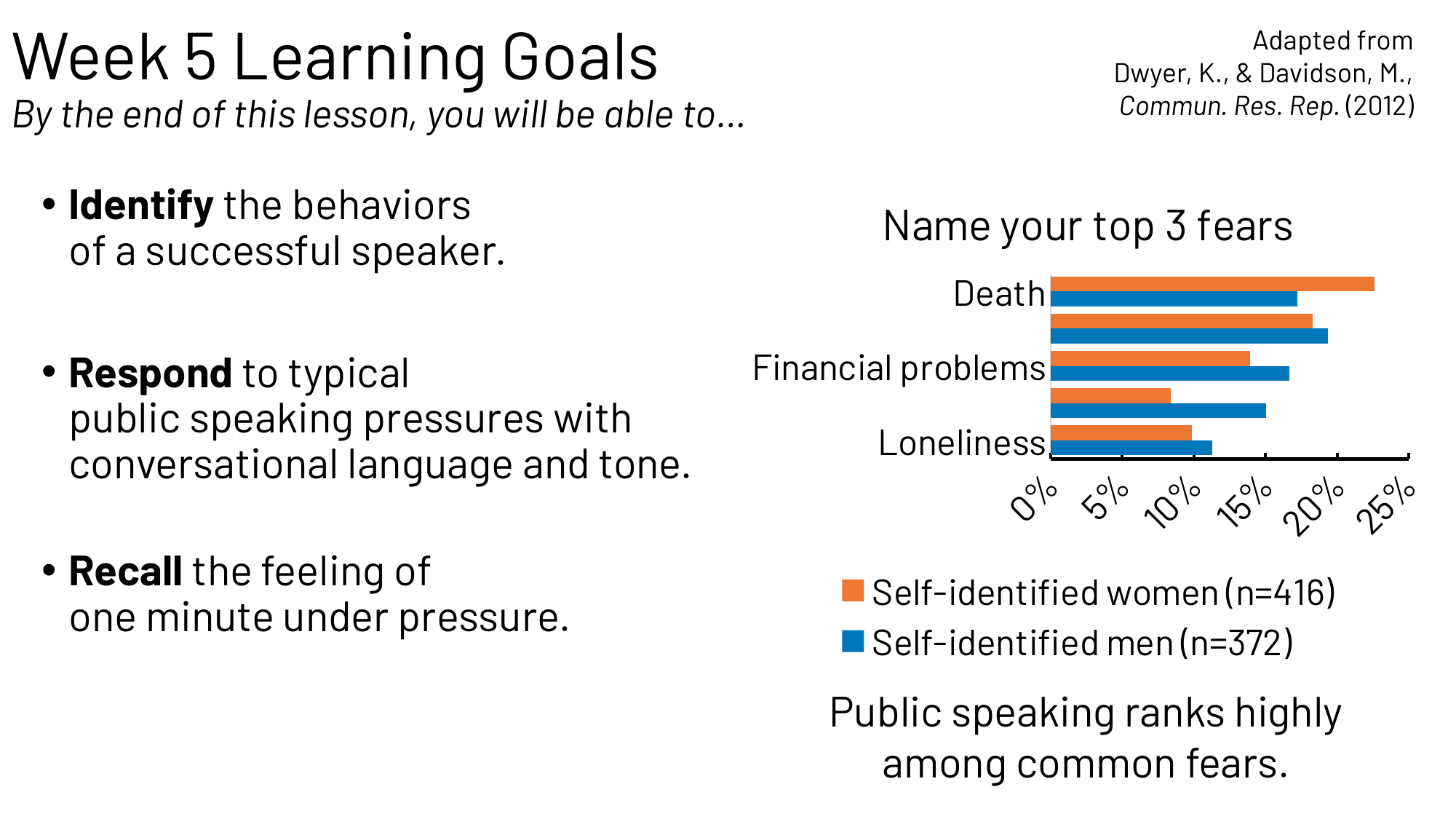

# Week 5 Learning Goals By the end of this lesson, you will be able to…
Adapted from
Dwyer, K., & Davidson, M.,
Commun. Res. Rep. (2012)

### Chart: Name your top 3 fears

| Category |  |  |
|---|---|---|
| Loneliness | 0.11290322580645161 | 0.0985576923076923 |
| Heights | 0.15053763440860216 | 0.08413461538461539 |
| Financial problems | 0.16666666666666666 | 0.13942307692307693 |
| Public speaking | 0.1935483870967742 | 0.18269230769230768 |
| Death | 0.17204301075268819 | 0.22596153846153846 |
Identify the behaviors
of a successful speaker.

Respond to typical
public speaking pressures with
conversational language and tone.
Recall the feeling of
one minute under pressure.
Public speaking ranks highly among common fears.